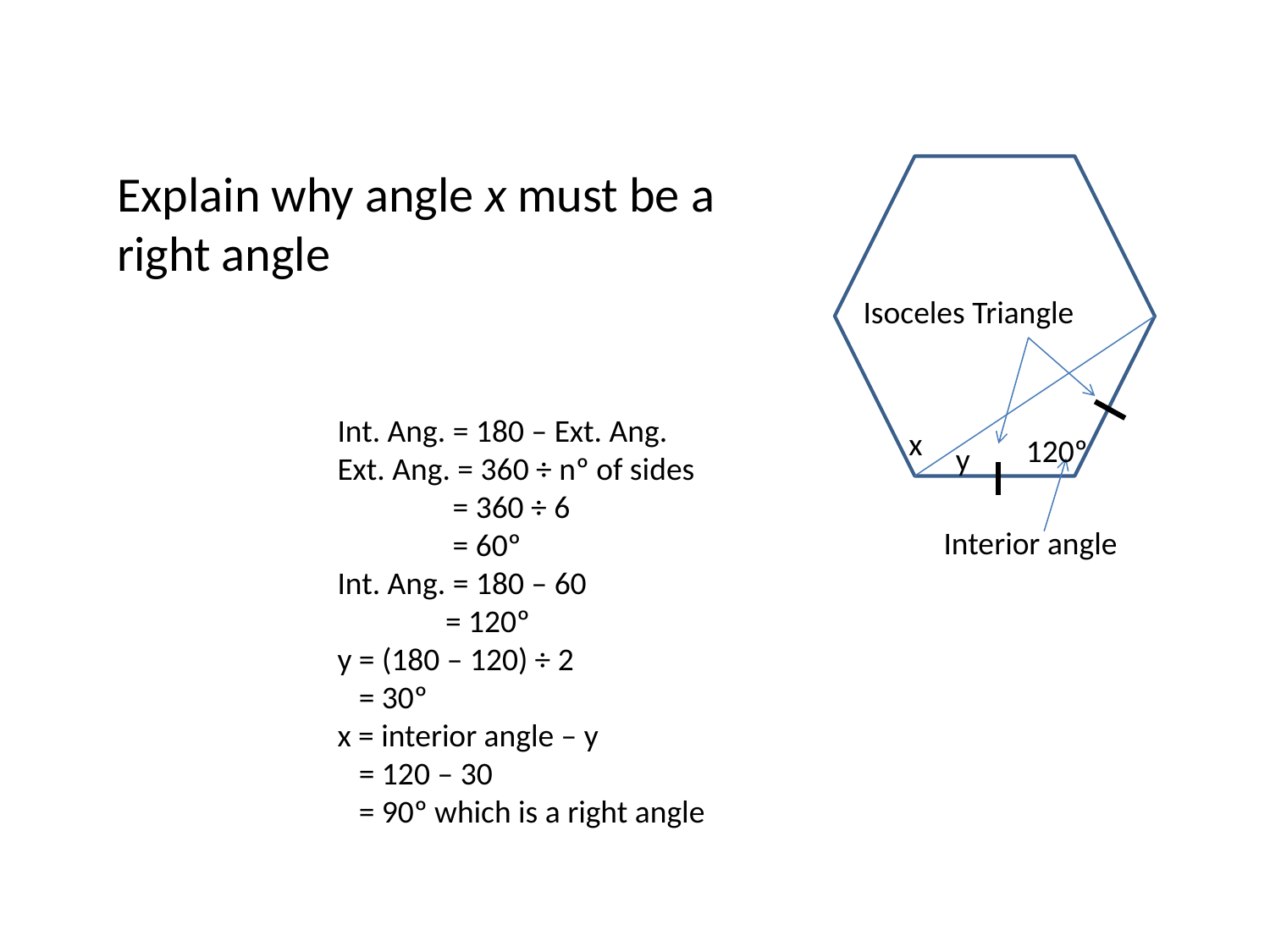

Explain why angle x must be a right angle

x
Isoceles Triangle
Int. Ang. = 180 – Ext. Ang.
Ext. Ang. = 360 ÷ nº of sides
                = 360 ÷ 6
                = 60º
Int. Ang. = 180 – 60
               = 120º
y = (180 – 120) ÷ 2
   = 30º
x = interior angle – y
   = 120 – 30
   = 90º which is a right angle
120º
y
Interior angle